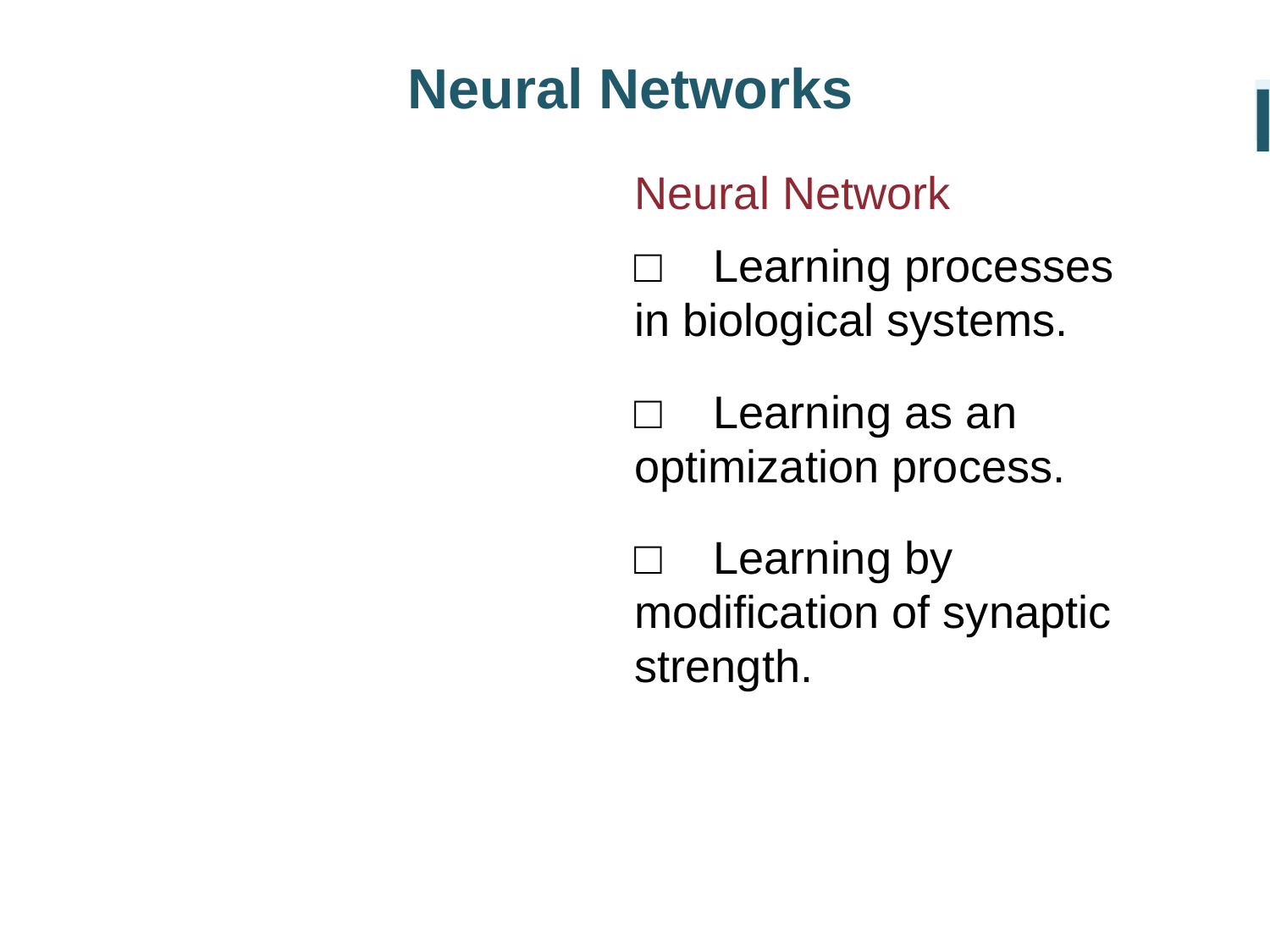

Neural Networks
I
Neural Network
□    Learning processes in biological systems.
□    Learning as an optimization process.
□    Learning by modification of synaptic strength.